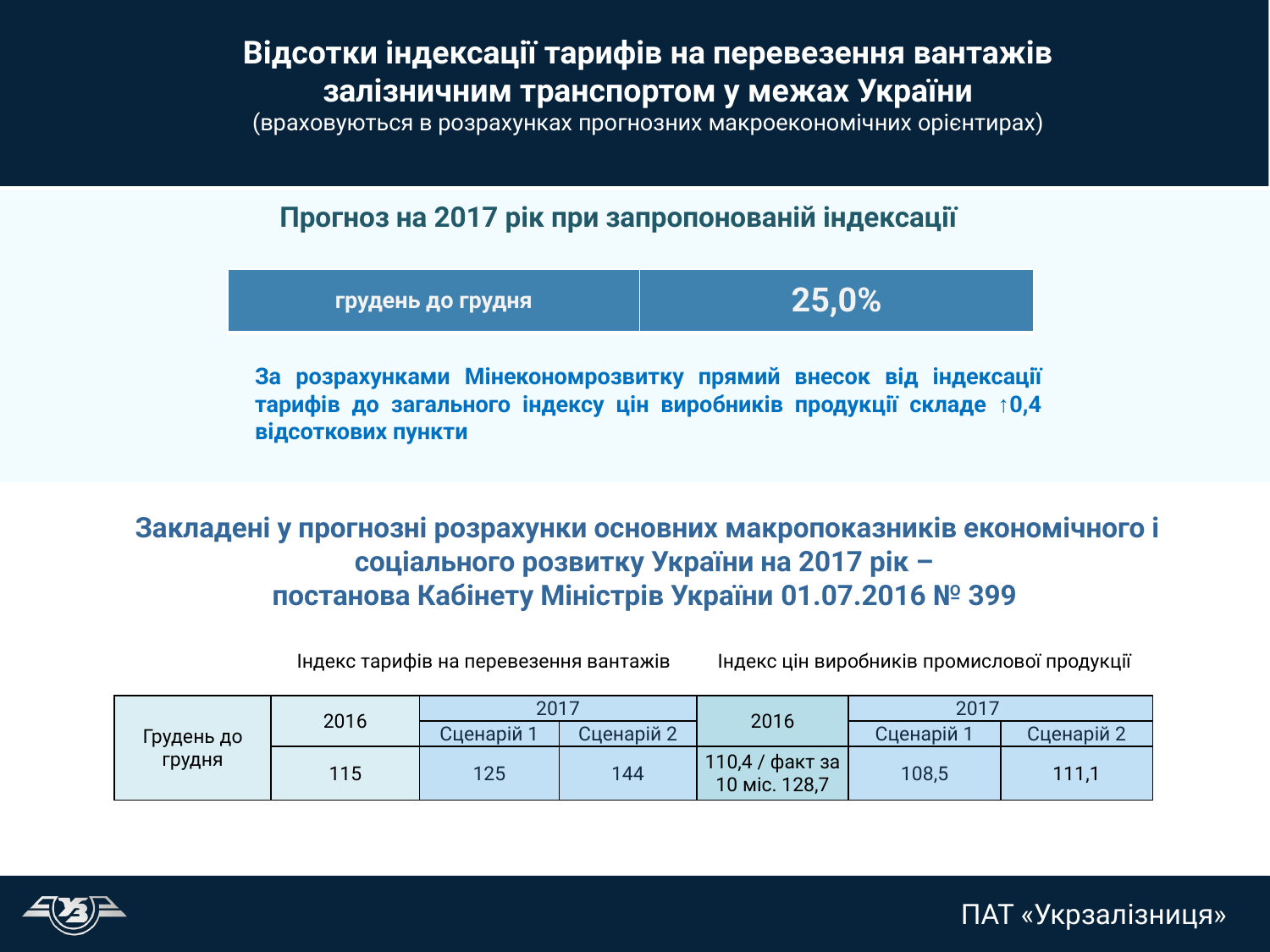

Відсотки індексації тарифів на перевезення вантажів залізничним транспортом у межах України
(враховуються в розрахунках прогнозних макроекономічних орієнтирах)

Прогноз на 2017 рік при запропонованій індексації
| грудень до грудня | 25,0% |
| --- | --- |
За розрахунками Мінекономрозвитку прямий внесок від індексації тарифів до загального індексу цін виробників продукції складе ↑0,4 відсоткових пункти
Закладені у прогнозні розрахунки основних макропоказників економічного і соціального розвитку України на 2017 рік –
постанова Кабінету Міністрів України 01.07.2016 № 399
|  | Індекс тарифів на перевезення вантажів |  |  | Індекс цін виробників промислової продукції |  |  |
| --- | --- | --- | --- | --- | --- | --- |
| Грудень до грудня | 2016 | 2017 |  | 2016 | 2017 |  |
|  |  | Сценарій 1 | Сценарій 2 |  | Сценарій 1 | Сценарій 2 |
|  | 115 | 125 | 144 | 110,4 / факт за 10 міс. 128,7 | 108,5 | 111,1 |